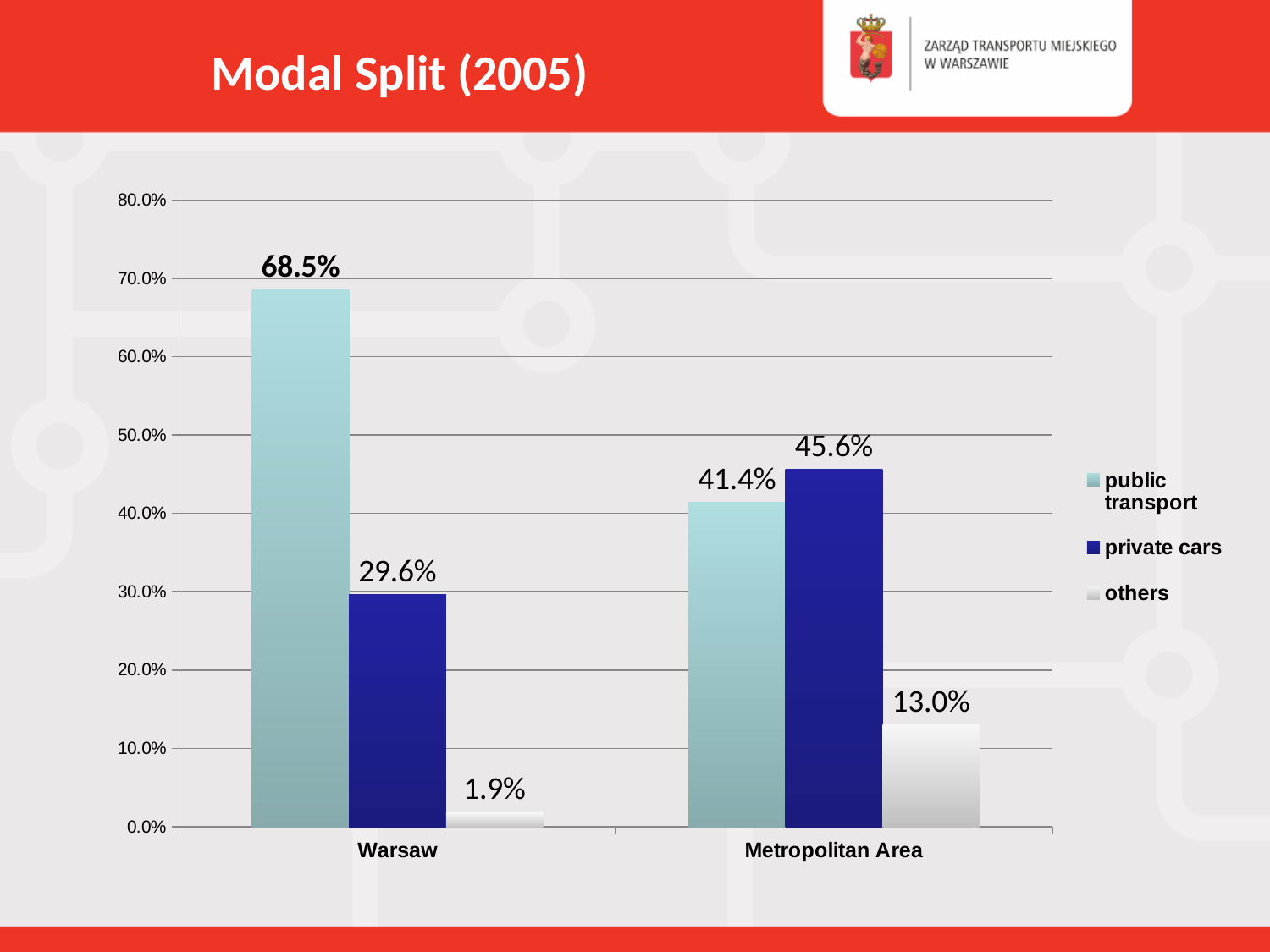

Modal Split (2005)

### Chart

| Category | public transport | private cars | others |
|---|---|---|---|
| Warsaw | 0.6850000000000003 | 0.29600000000000015 | 0.019000000000000006 |
| Metropolitan Area | 0.4140000000000001 | 0.456 | 0.13 |